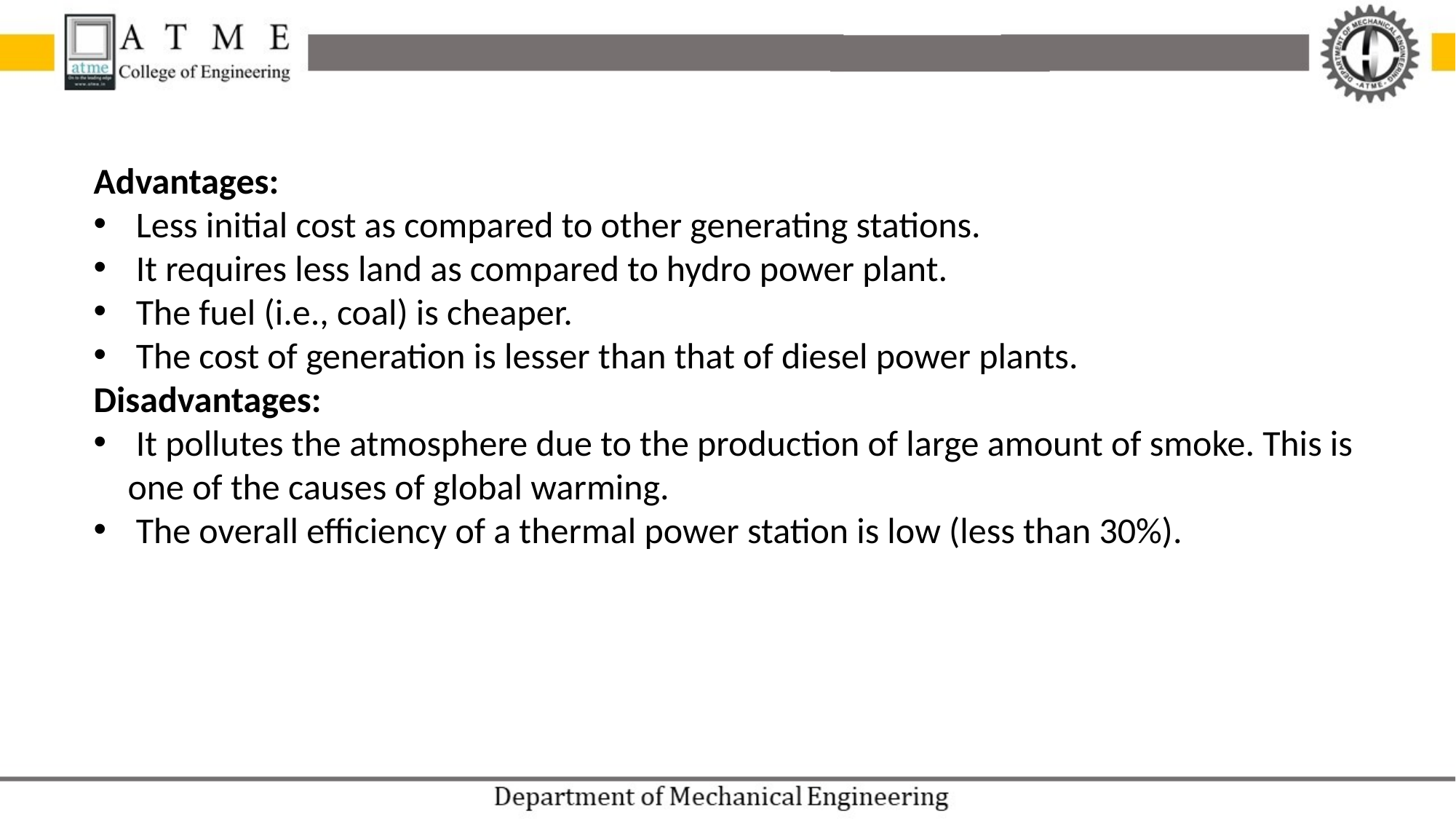

Advantages:
 Less initial cost as compared to other generating stations.
 It requires less land as compared to hydro power plant.
 The fuel (i.e., coal) is cheaper.
 The cost of generation is lesser than that of diesel power plants.
Disadvantages:
 It pollutes the atmosphere due to the production of large amount of smoke. This is one of the causes of global warming.
 The overall efficiency of a thermal power station is low (less than 30%).